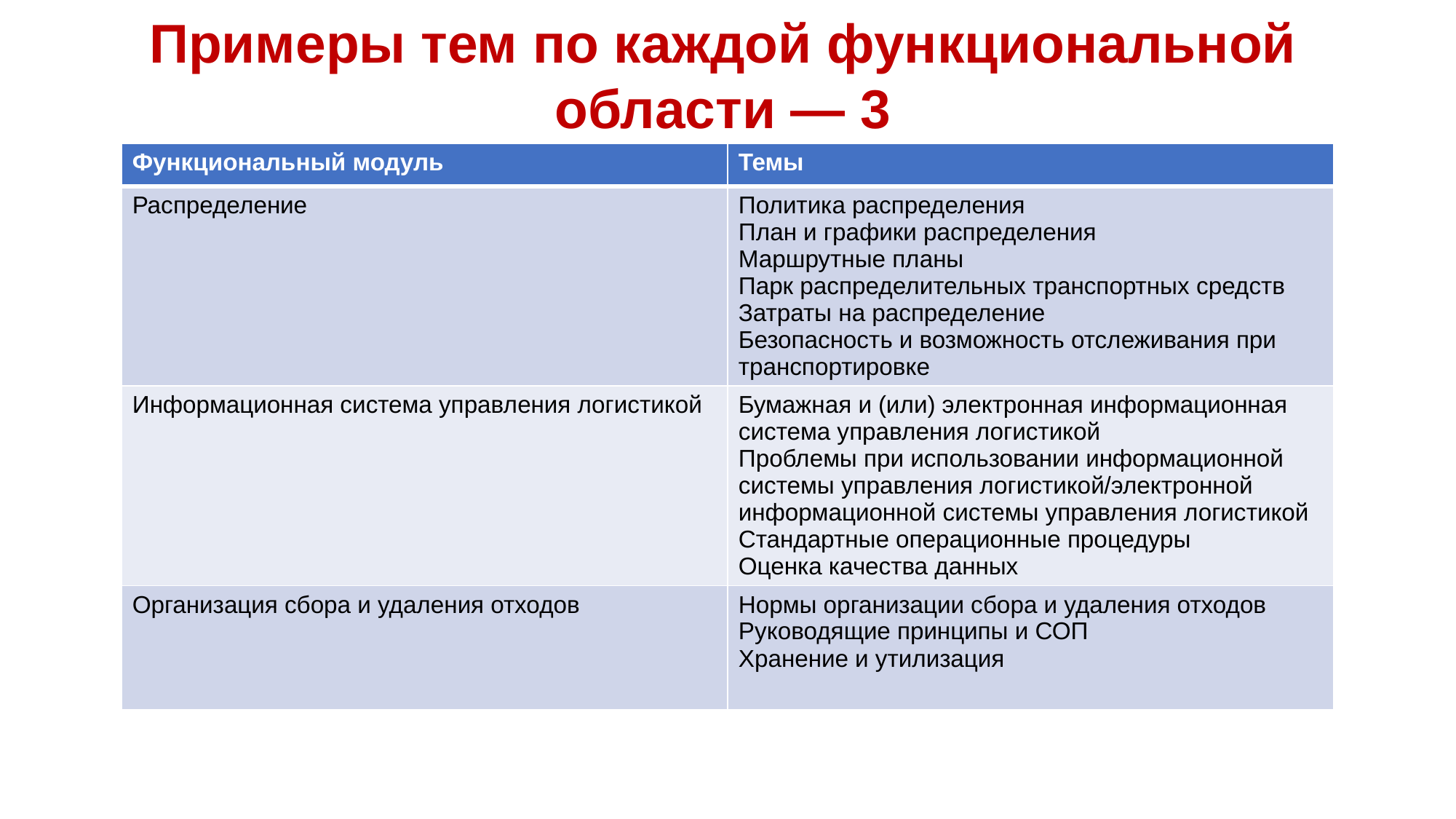

Примеры тем по каждой функциональной области — 3
| Функциональный модуль | Темы |
| --- | --- |
| Распределение | Политика распределения План и графики распределения Маршрутные планы Парк распределительных транспортных средств Затраты на распределение Безопасность и возможность отслеживания при транспортировке |
| Информационная система управления логистикой | Бумажная и (или) электронная информационная система управления логистикой Проблемы при использовании информационной системы управления логистикой/электронной информационной системы управления логистикой Стандартные операционные процедуры Оценка качества данных |
| Организация сбора и удаления отходов | Нормы организации сбора и удаления отходов Руководящие принципы и СОП Хранение и утилизация |